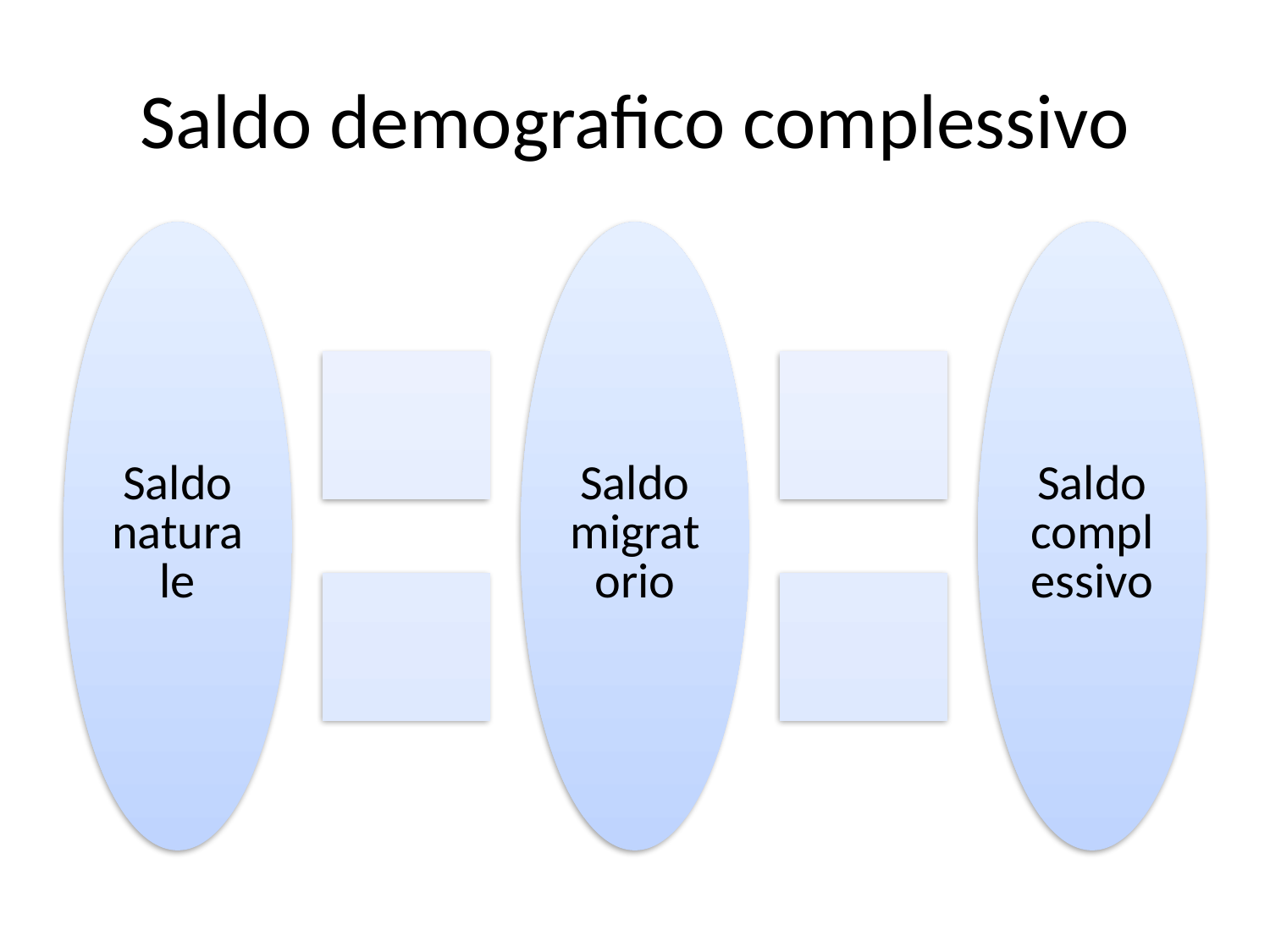

# Saldo demografico complessivo
Saldo naturale
Saldo migratorio
Saldo complessivo